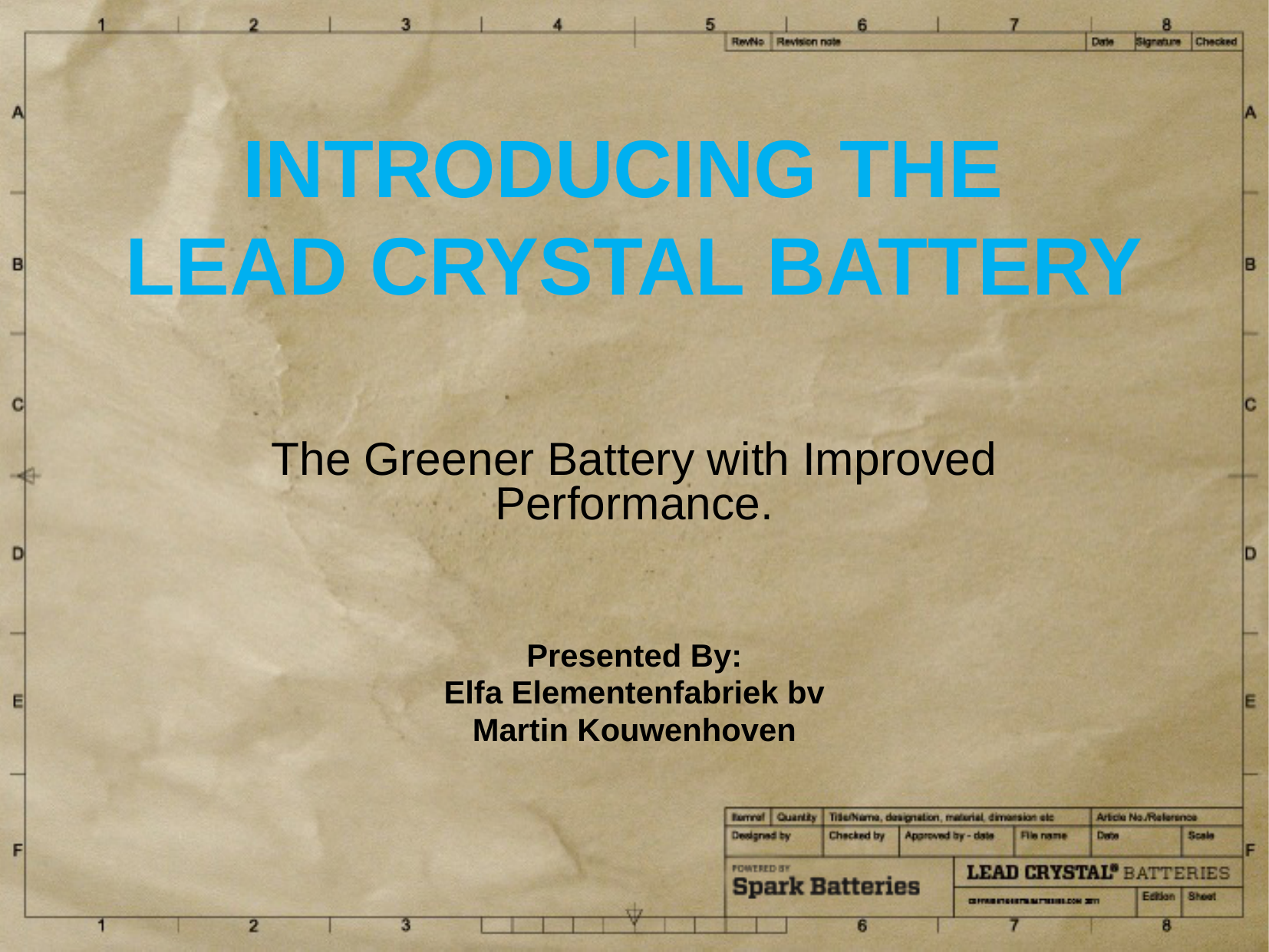

# INTRODUCING THE LEAD CRYSTAL BATTERY
The Greener Battery with Improved Performance.

Presented By:
Elfa Elementenfabriek bv
Martin Kouwenhoven